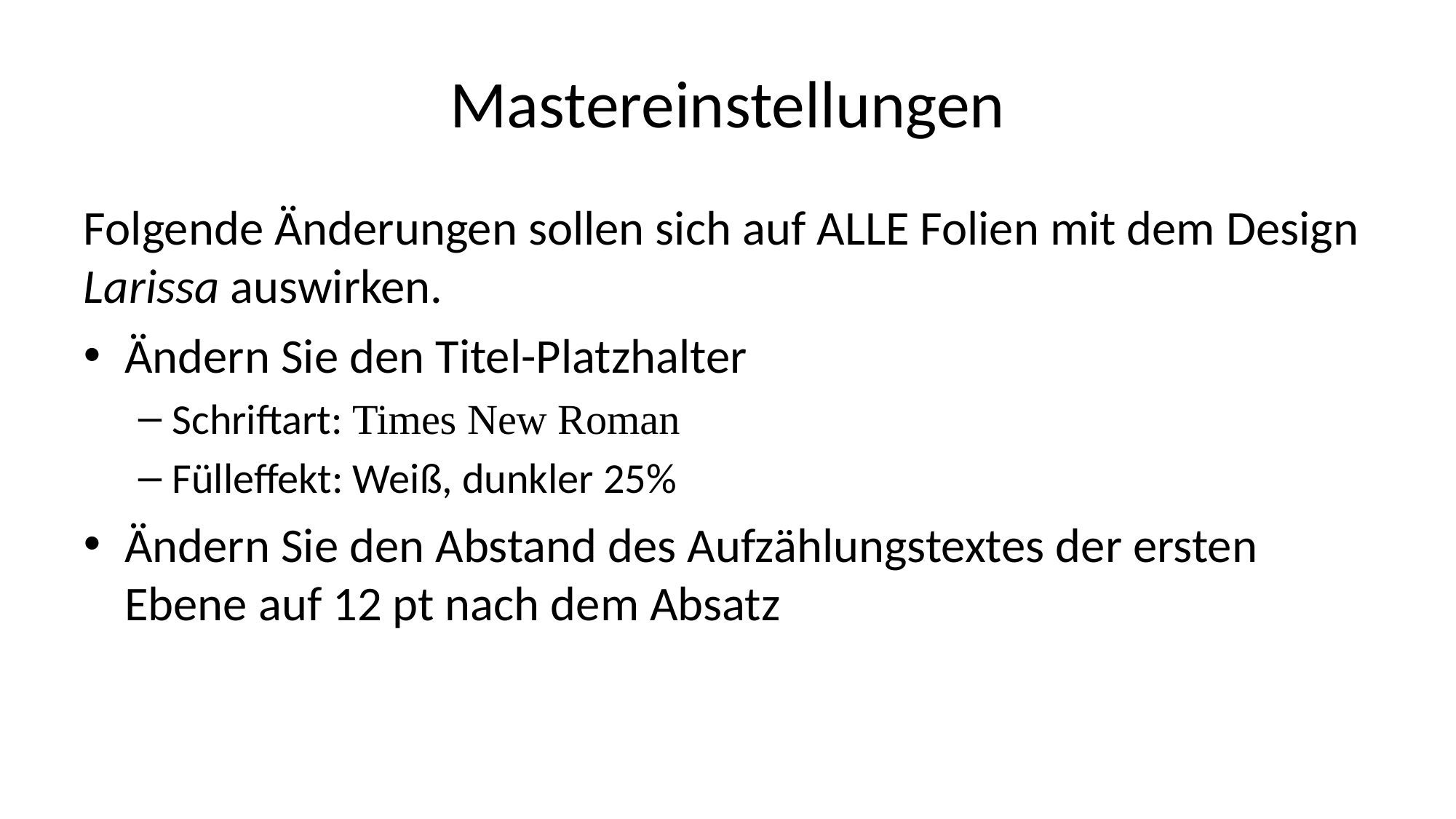

# Mastereinstellungen
Folgende Änderungen sollen sich auf ALLE Folien mit dem Design Larissa auswirken.
Ändern Sie den Titel-Platzhalter
Schriftart: Times New Roman
Fülleffekt: Weiß, dunkler 25%
Ändern Sie den Abstand des Aufzählungstextes der ersten Ebene auf 12 pt nach dem Absatz